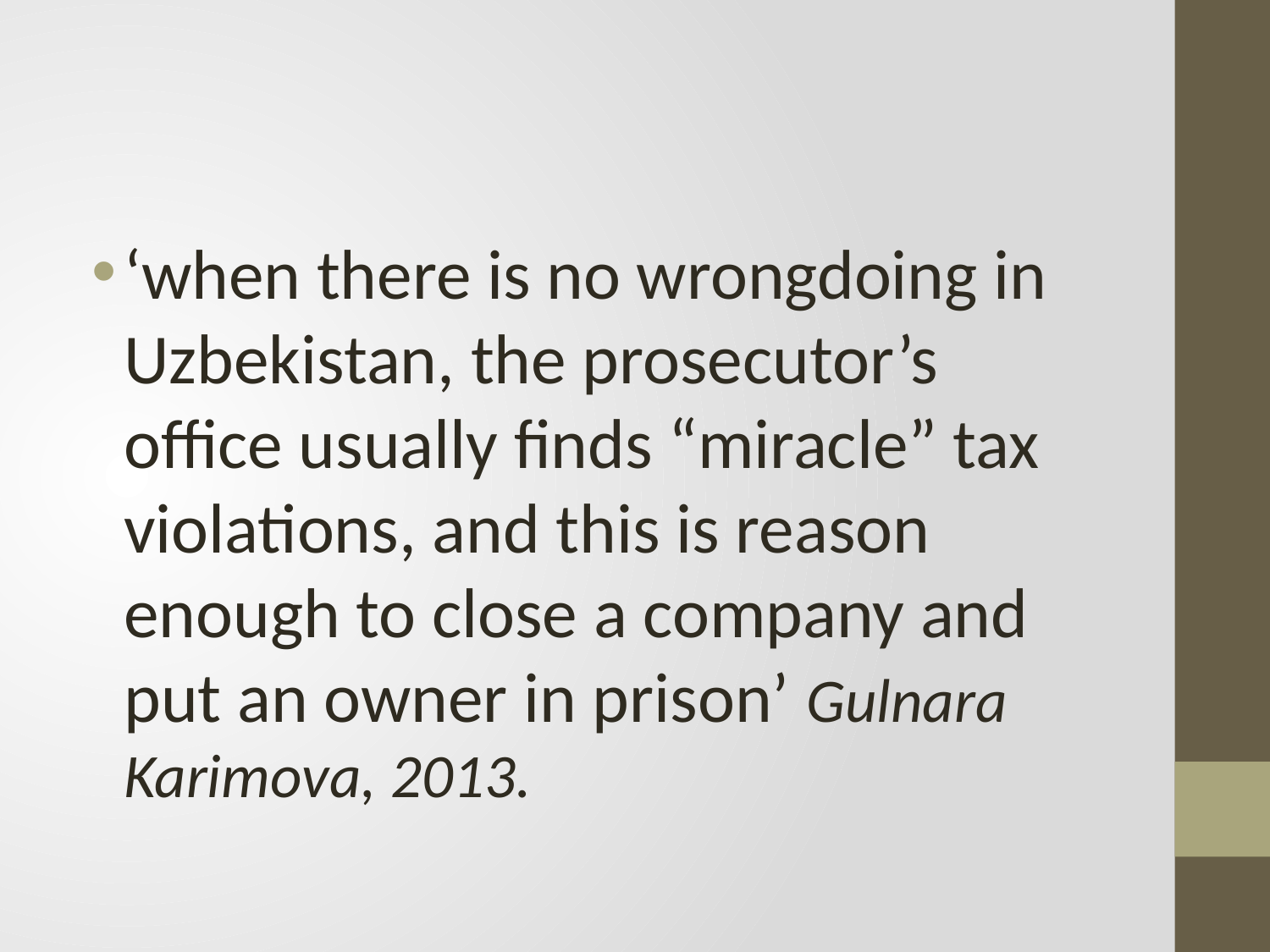

‘when there is no wrongdoing in Uzbekistan, the prosecutor’s office usually finds “miracle” tax violations, and this is reason enough to close a company and put an owner in prison’ Gulnara Karimova, 2013.